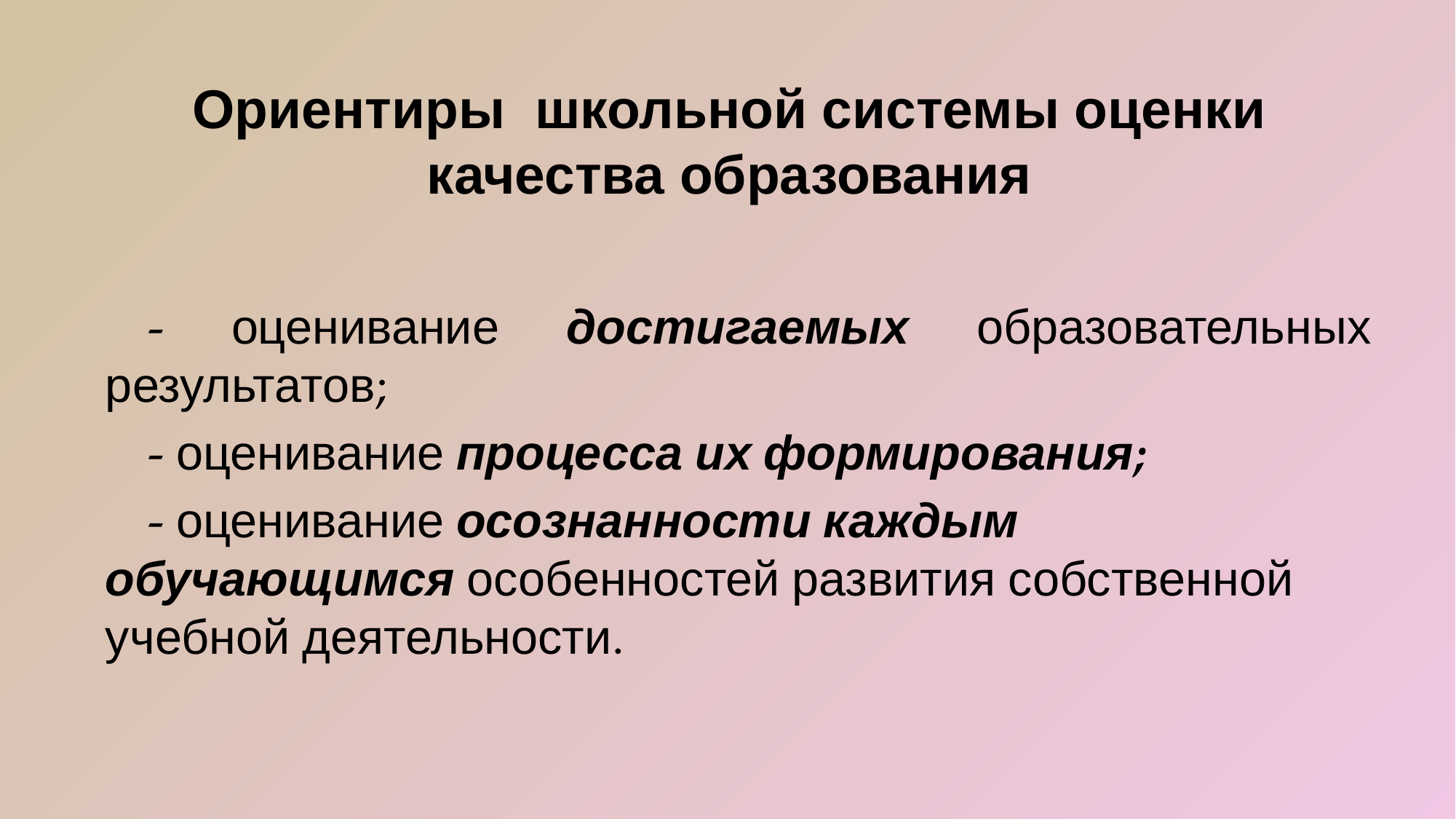

# Ориентиры  школьной системы оценки качества образования

- оценивание достигаемых образовательных результатов;
- оценивание процесса их формирования;
- оценивание осознанности каждым обучающимся особенностей развития собственной учебной деятельности.